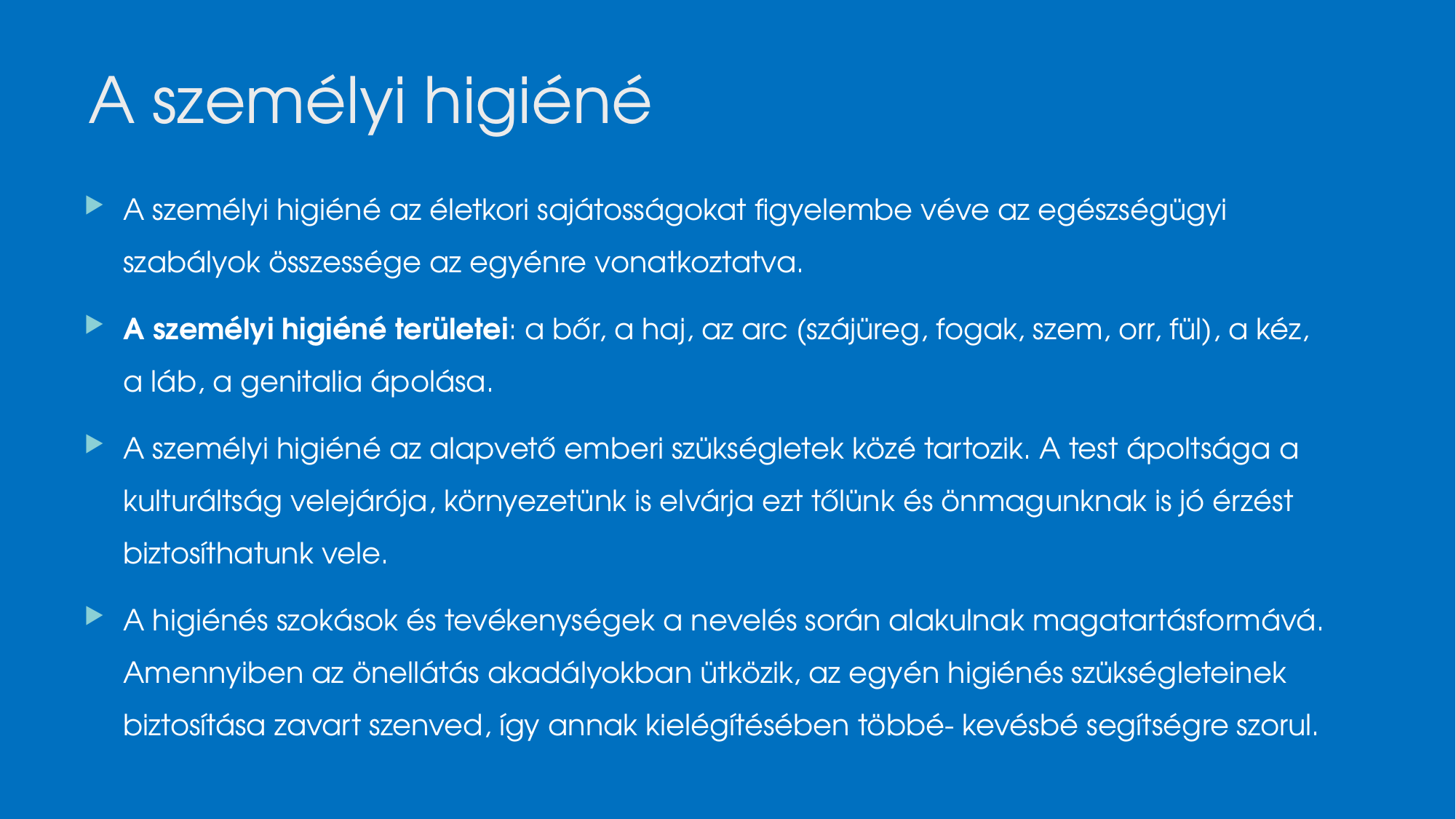

# A személyi higiéné
A személyi higiéné az életkori sajátosságokat figyelembe véve az egészségügyi szabályok összessége az egyénre vonatkoztatva.
A személyi higiéné területei: a bőr, a haj, az arc (szájüreg, fogak, szem, orr, fül), a kéz, a láb, a genitalia ápolása.
A személyi higiéné az alapvető emberi szükségletek közé tartozik. A test ápoltsága a kulturáltság velejárója, környezetünk is elvárja ezt tőlünk és önmagunknak is jó érzést biztosíthatunk vele.
A higiénés szokások és tevékenységek a nevelés során alakulnak magatartásformává. Amennyiben az önellátás akadályokban ütközik, az egyén higiénés szükségleteinek biztosítása zavart szenved, így annak kielégítésében többé- kevésbé segítségre szorul.